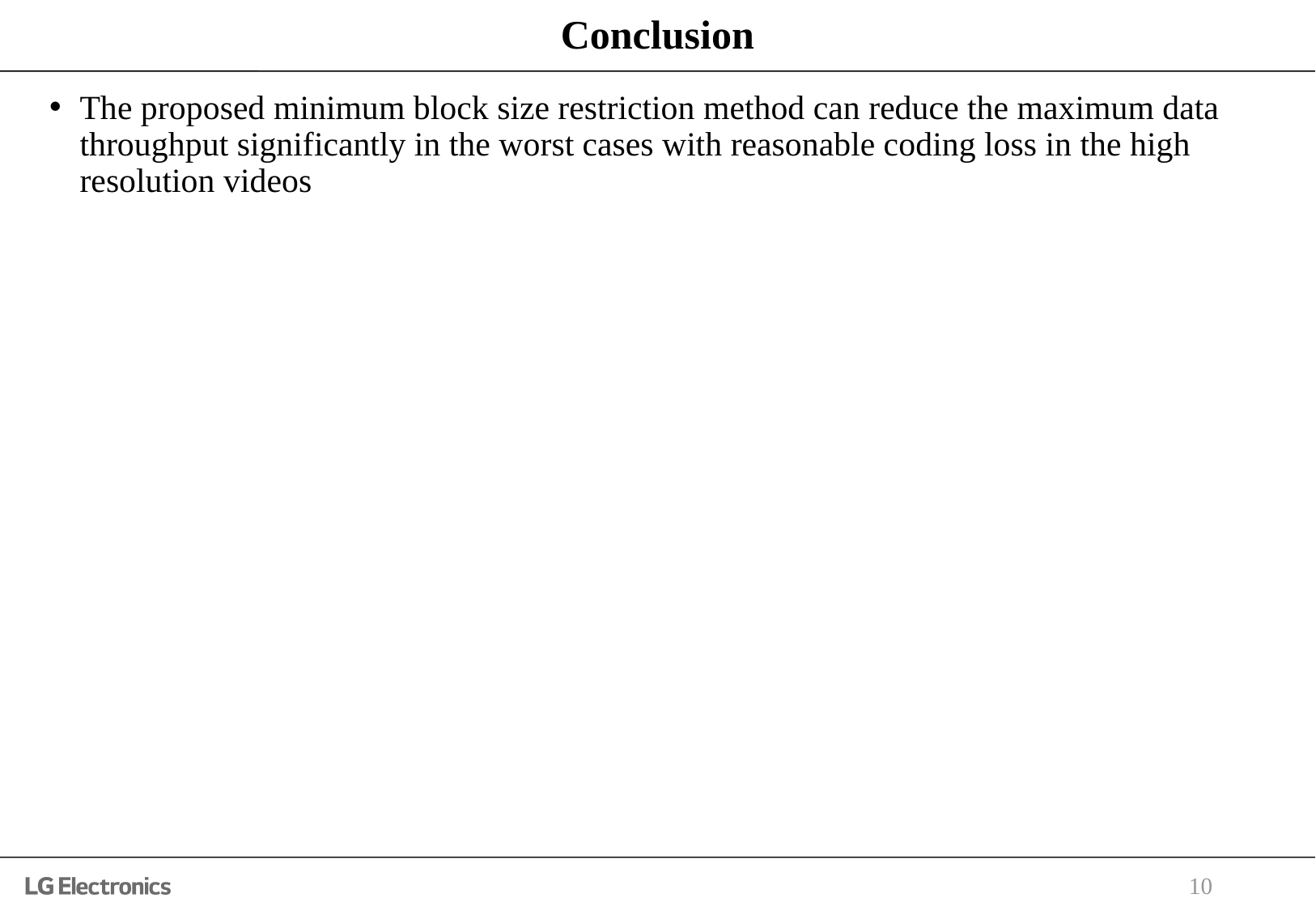

# Conclusion
The proposed minimum block size restriction method can reduce the maximum data throughput significantly in the worst cases with reasonable coding loss in the high resolution videos

10